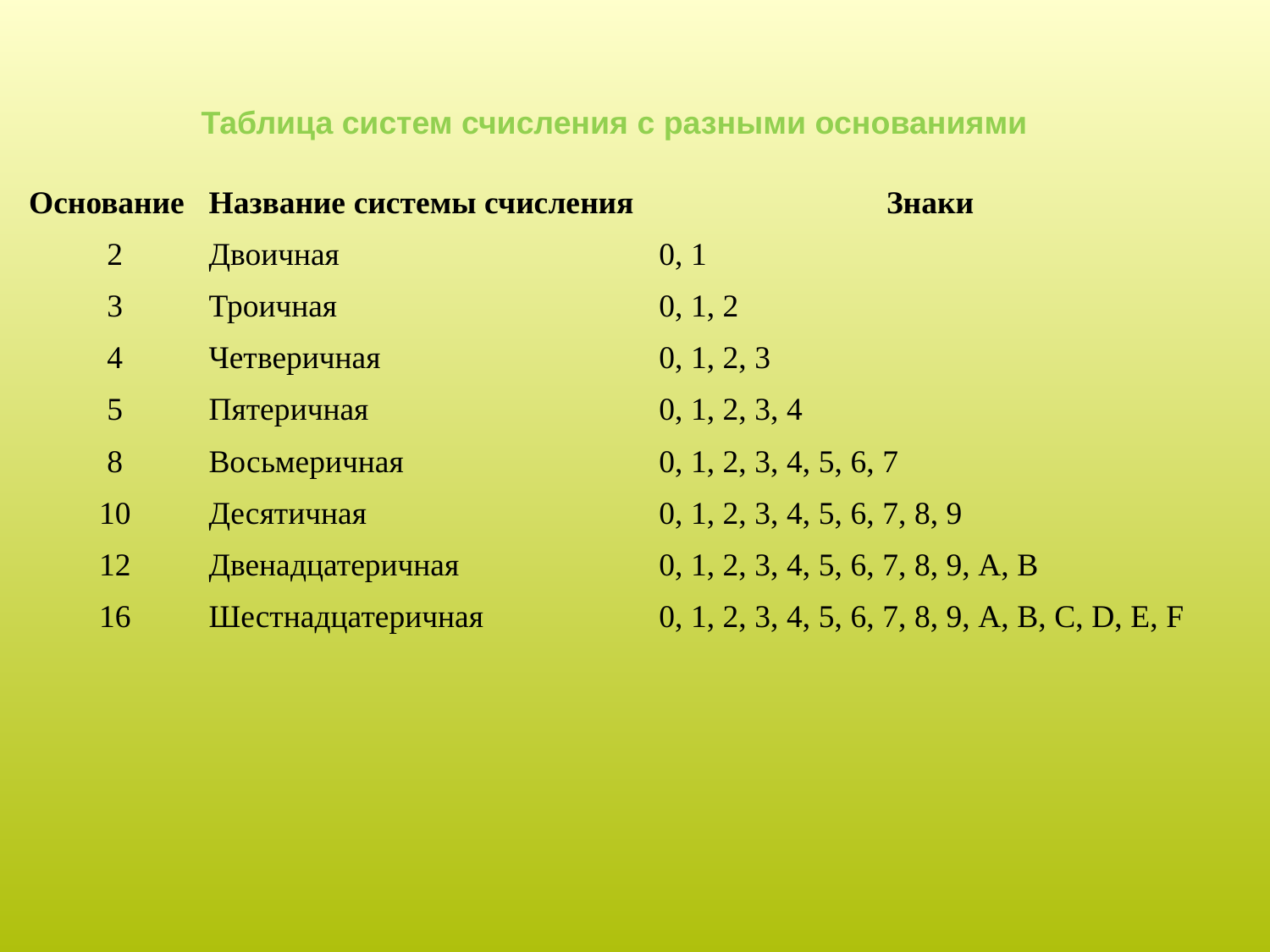

Таблица систем счисления с разными основаниями
| Основание | Название системы счисления | Знаки |
| --- | --- | --- |
| 2 | Двоичная | 0, 1 |
| 3 | Троичная | 0, 1, 2 |
| 4 | Четверичная | 0, 1, 2, 3 |
| 5 | Пятеричная | 0, 1, 2, 3, 4 |
| 8 | Восьмеричная | 0, 1, 2, 3, 4, 5, 6, 7 |
| 10 | Десятичная | 0, 1, 2, 3, 4, 5, 6, 7, 8, 9 |
| 12 | Двенадцатеричная | 0, 1, 2, 3, 4, 5, 6, 7, 8, 9, А, В |
| 16 | Шестнадцатеричная | 0, 1, 2, 3, 4, 5, 6, 7, 8, 9, А, В, C, D, E, F |